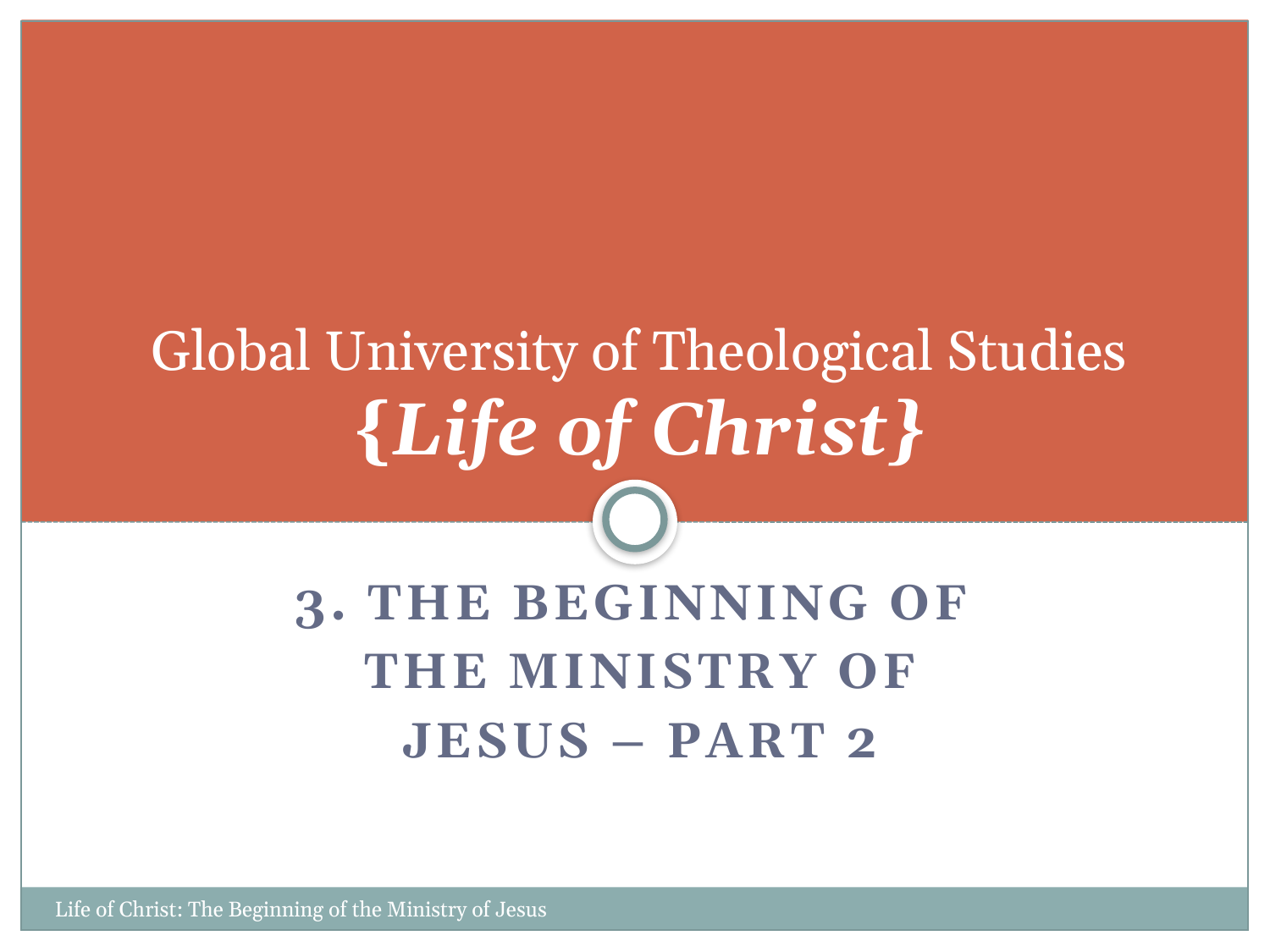

# Global University of Theological Studies {Life of Christ}
3. The Beginning of
The ministry of
Jesus – Part 2
Life of Christ: The Beginning of the Ministry of Jesus